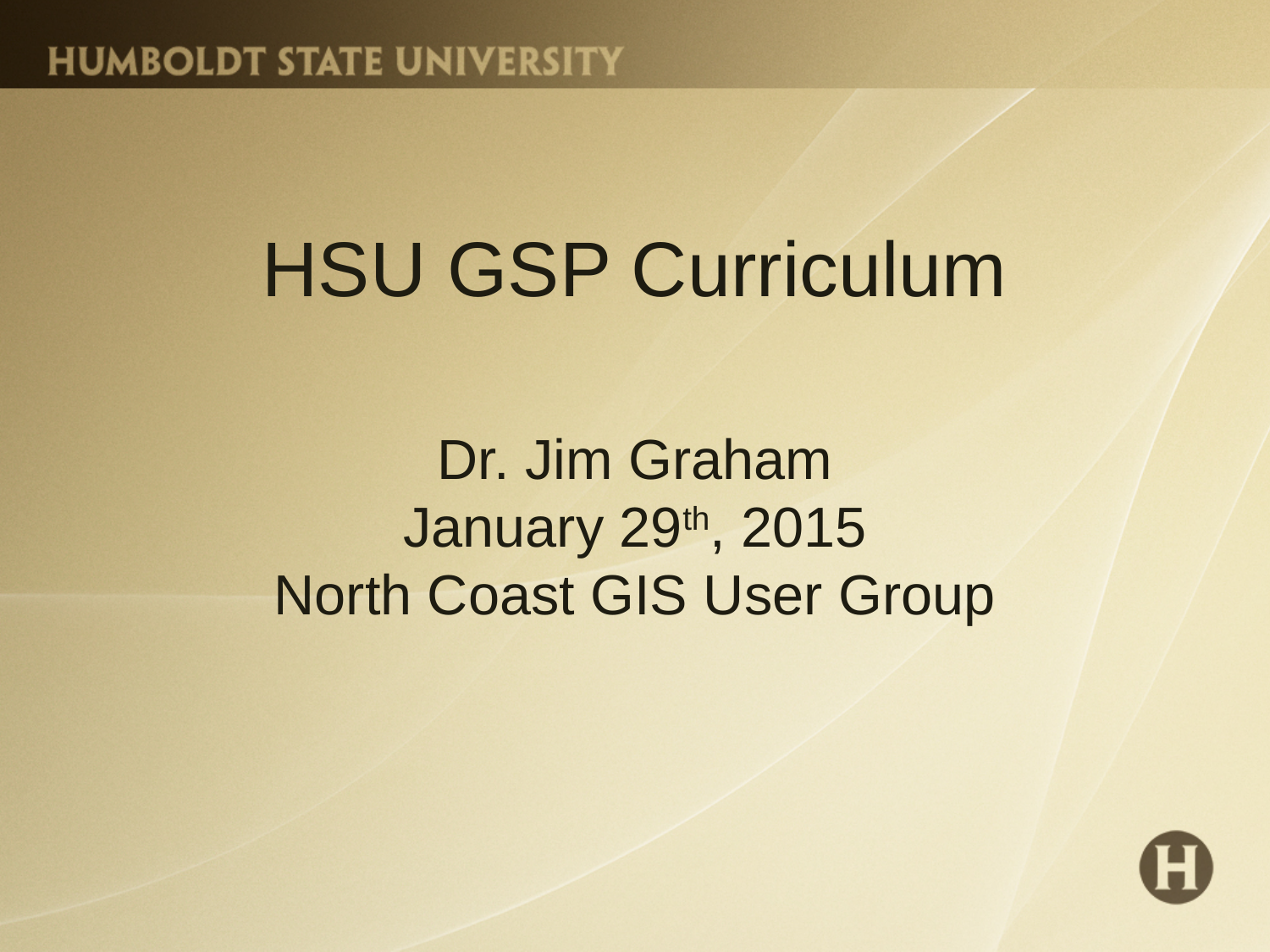

# HSU GSP Curriculum
Dr. Jim Graham
January 29th, 2015
North Coast GIS User Group